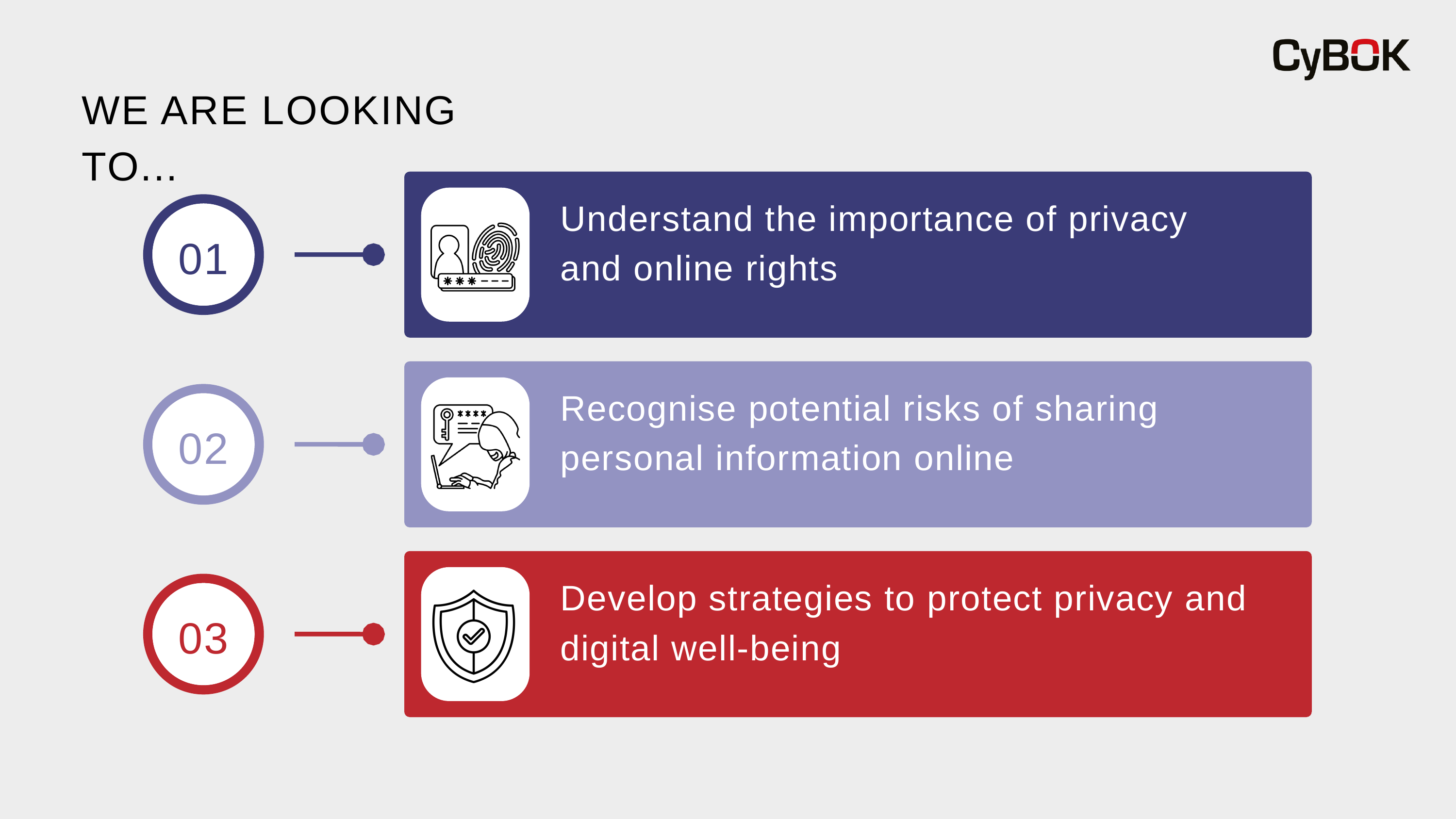

WE ARE LOOKING TO...

Understand the importance of privacy and online rights

01

Recognise potential risks of sharing personal information online

02

Develop strategies to protect privacy and digital well-being

03